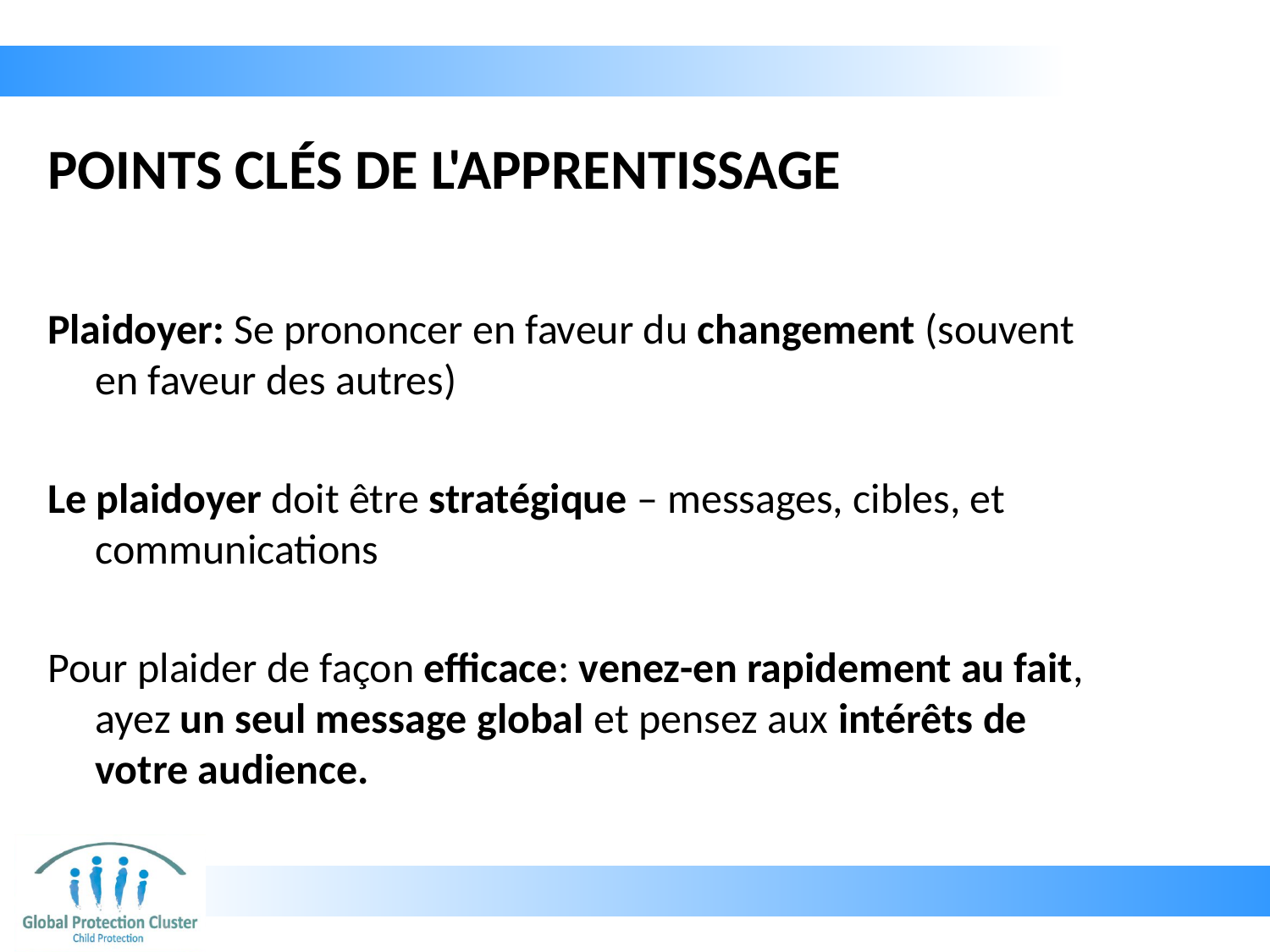

# POINTS CLÉS DE L'APPRENTISSAGE

Plaidoyer: Se prononcer en faveur du changement (souvent en faveur des autres)

Le plaidoyer doit être stratégique – messages, cibles, et communications

Pour plaider de façon efficace: venez-en rapidement au fait, ayez un seul message global et pensez aux intérêts de votre audience.